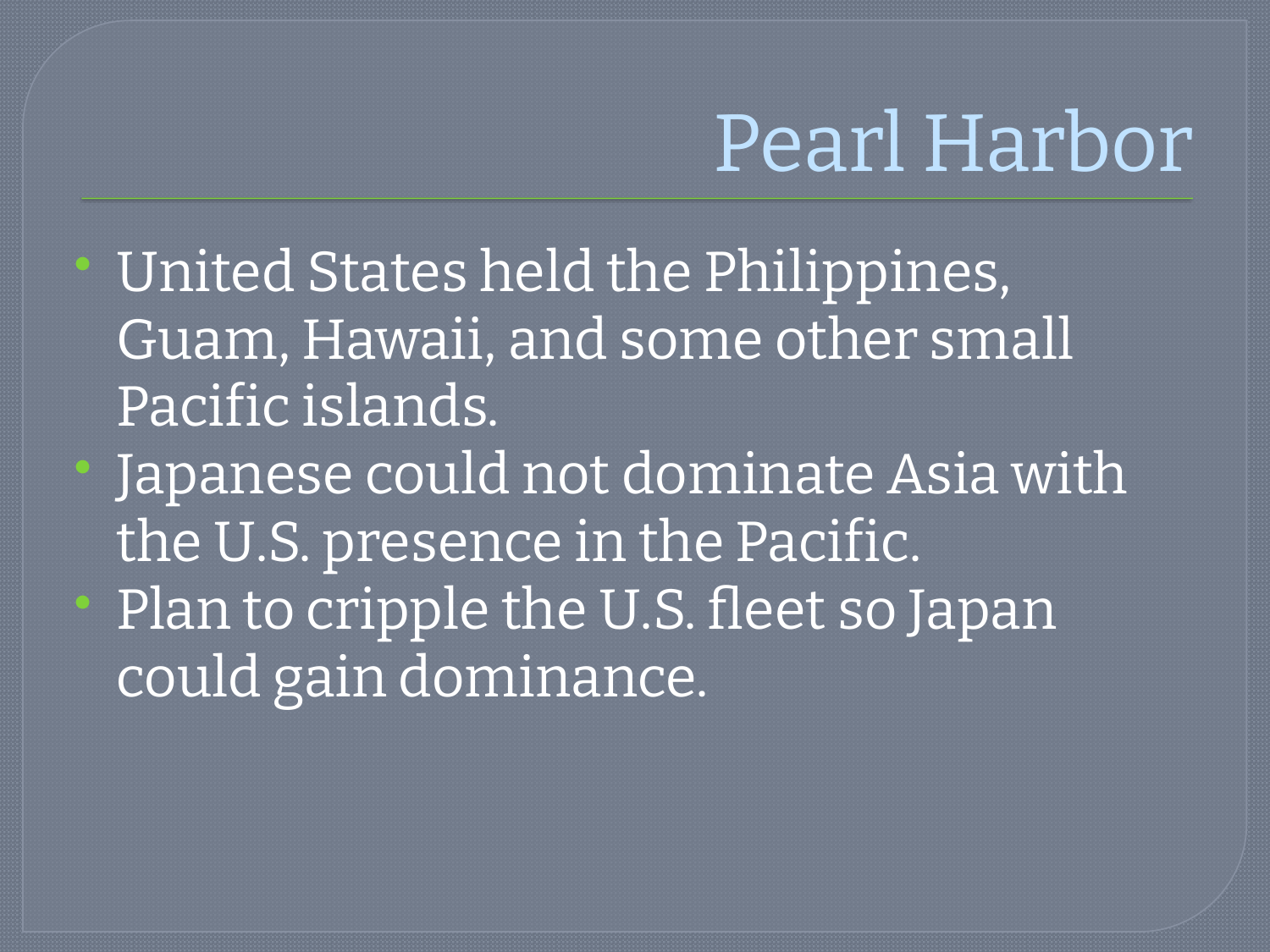

# Pearl Harbor
United States held the Philippines, Guam, Hawaii, and some other small Pacific islands.
Japanese could not dominate Asia with the U.S. presence in the Pacific.
Plan to cripple the U.S. fleet so Japan could gain dominance.